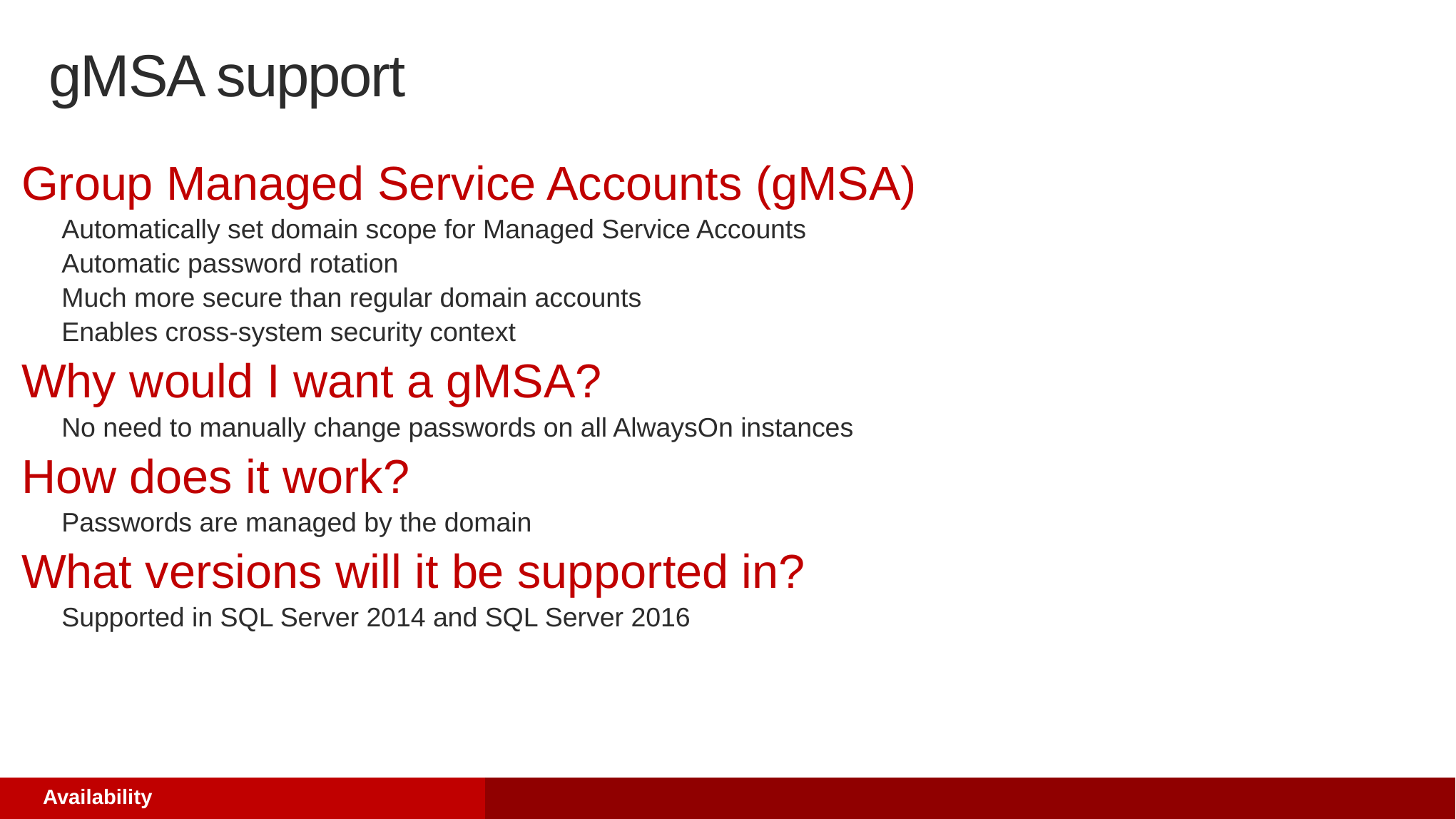

# gMSA support
Group Managed Service Accounts (gMSA)
Automatically set domain scope for Managed Service Accounts
Automatic password rotation
Much more secure than regular domain accounts
Enables cross-system security context
Why would I want a gMSA?
No need to manually change passwords on all AlwaysOn instances
How does it work?
Passwords are managed by the domain
What versions will it be supported in?
Supported in SQL Server 2014 and SQL Server 2016
Availability